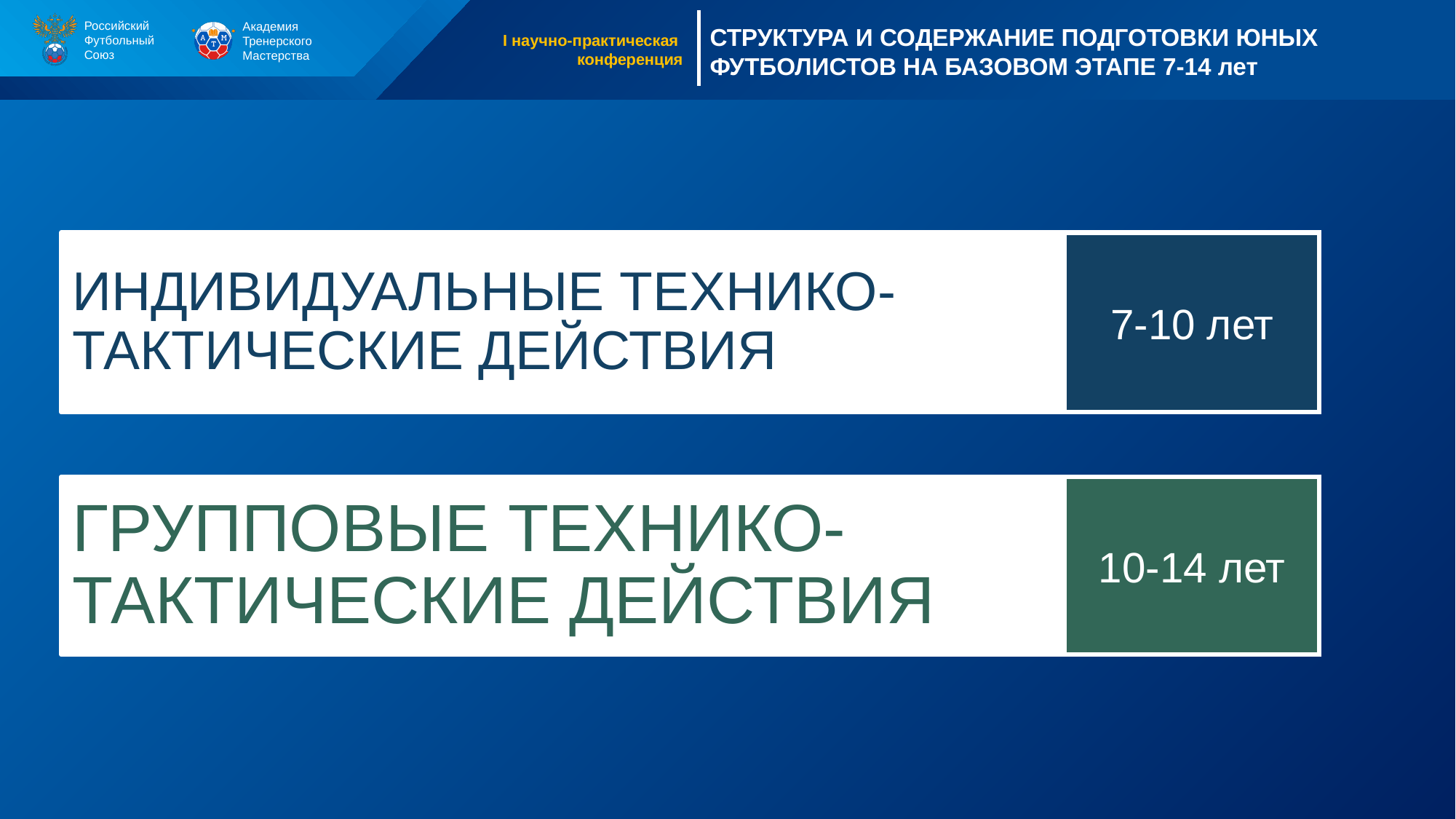

# ИНДИВИДУАЛЬНЫЕ ТЕХНИКО-ТАКТИЧЕСКИЕ ДЕЙСТВИЯ
7-10 лет
ГРУППОВЫЕ ТЕХНИКО-ТАКТИЧЕСКИЕ ДЕЙСТВИЯ
10-14 лет